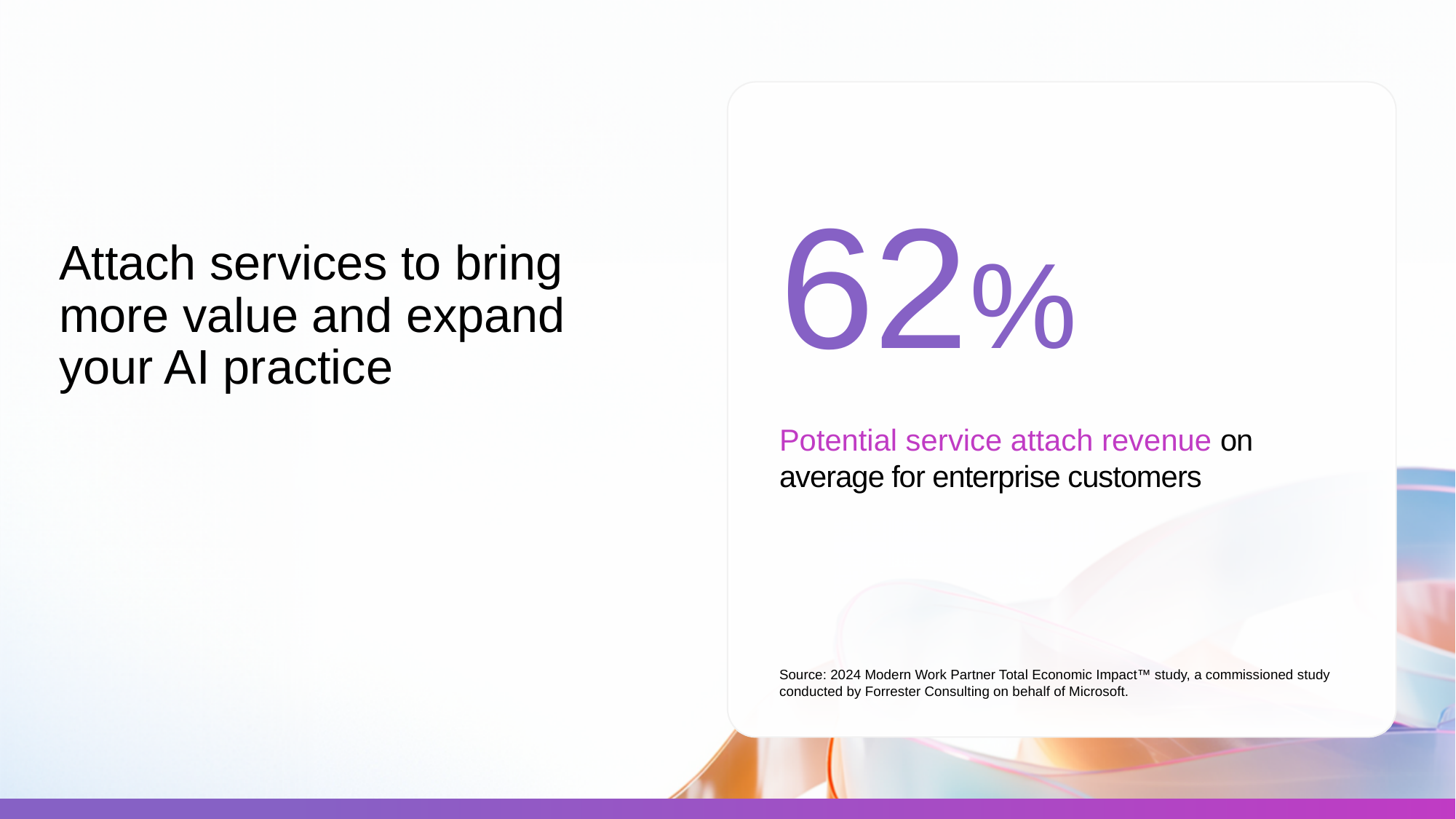

Service attach stat

62%
Attach services to bring more value and expand your AI practice
Potential service attach revenue on average for enterprise customers
Source: 2024 Modern Work Partner Total Economic Impact™ study, a commissioned study conducted by Forrester Consulting on behalf of Microsoft.